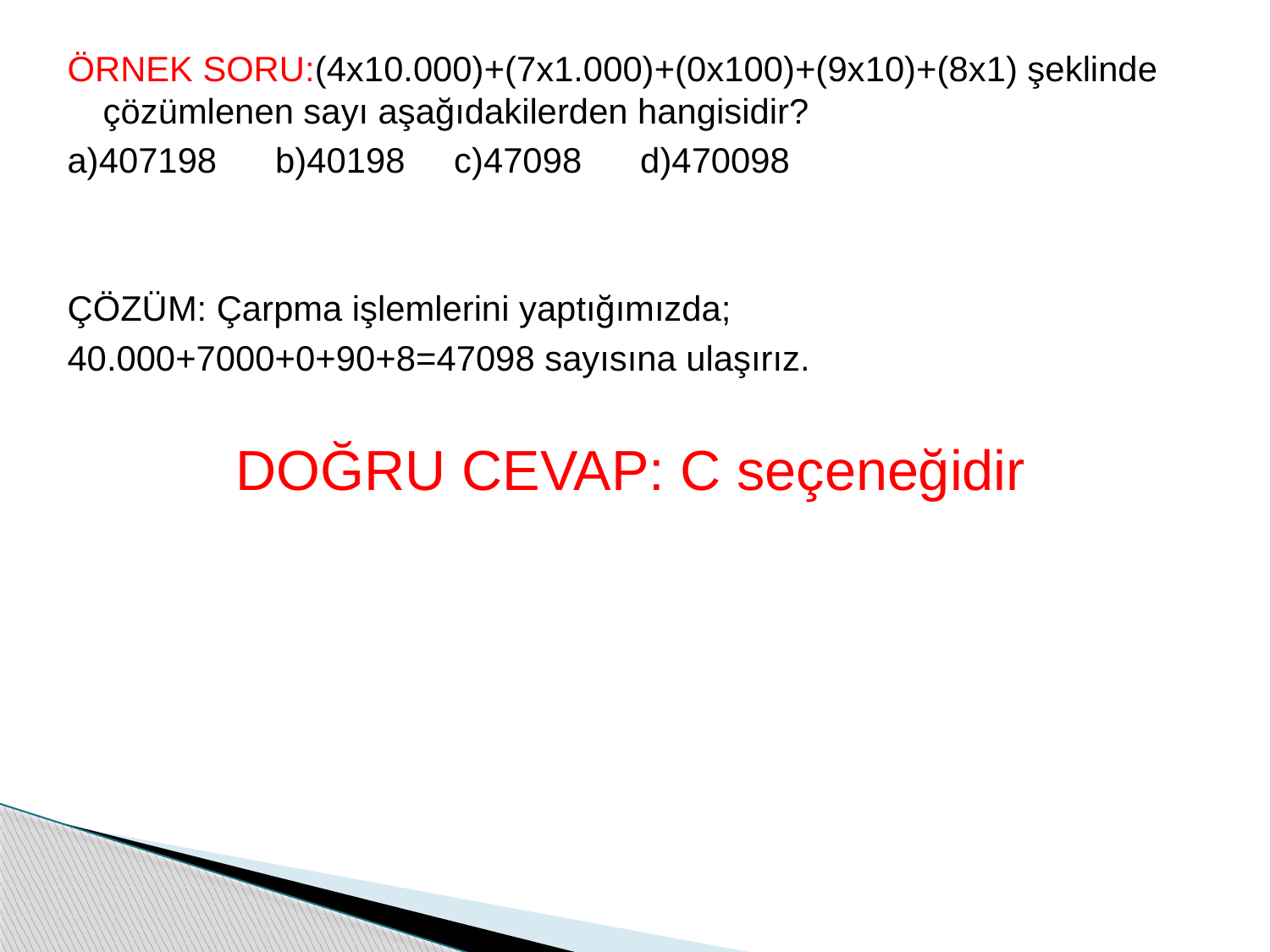

ÖRNEK SORU:(4x10.000)+(7x1.000)+(0x100)+(9x10)+(8x1) şeklinde çözümlenen sayı aşağıdakilerden hangisidir?
a)407198      b)40198     c)47098      d)470098

ÇÖZÜM: Çarpma işlemlerini yaptığımızda;
40.000+7000+0+90+8=47098 sayısına ulaşırız.

DOĞRU CEVAP: C seçeneğidir